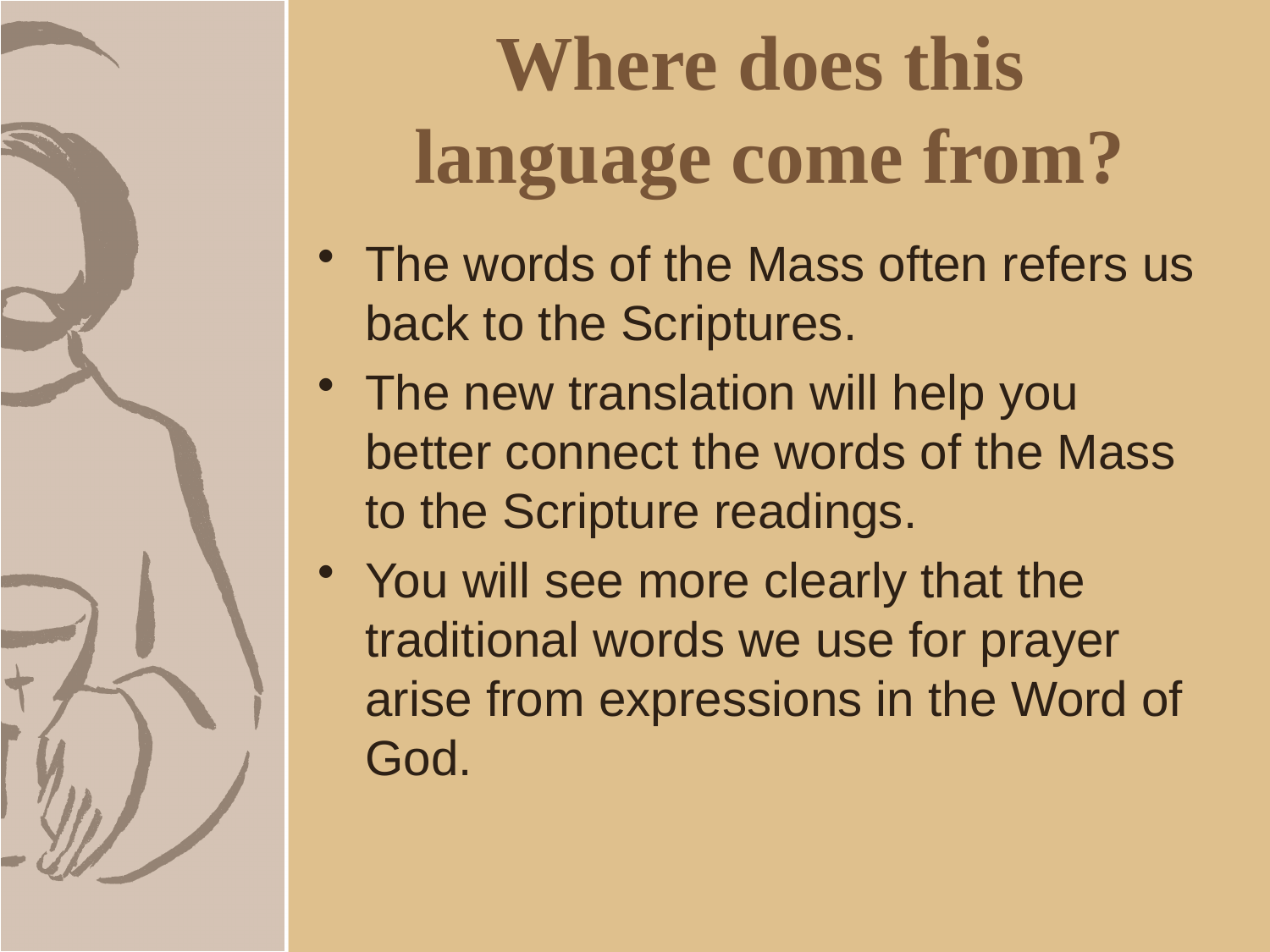

# Where does this language come from?
The words of the Mass often refers us back to the Scriptures.
The new translation will help you better connect the words of the Mass to the Scripture readings.
You will see more clearly that the traditional words we use for prayer arise from expressions in the Word of God.